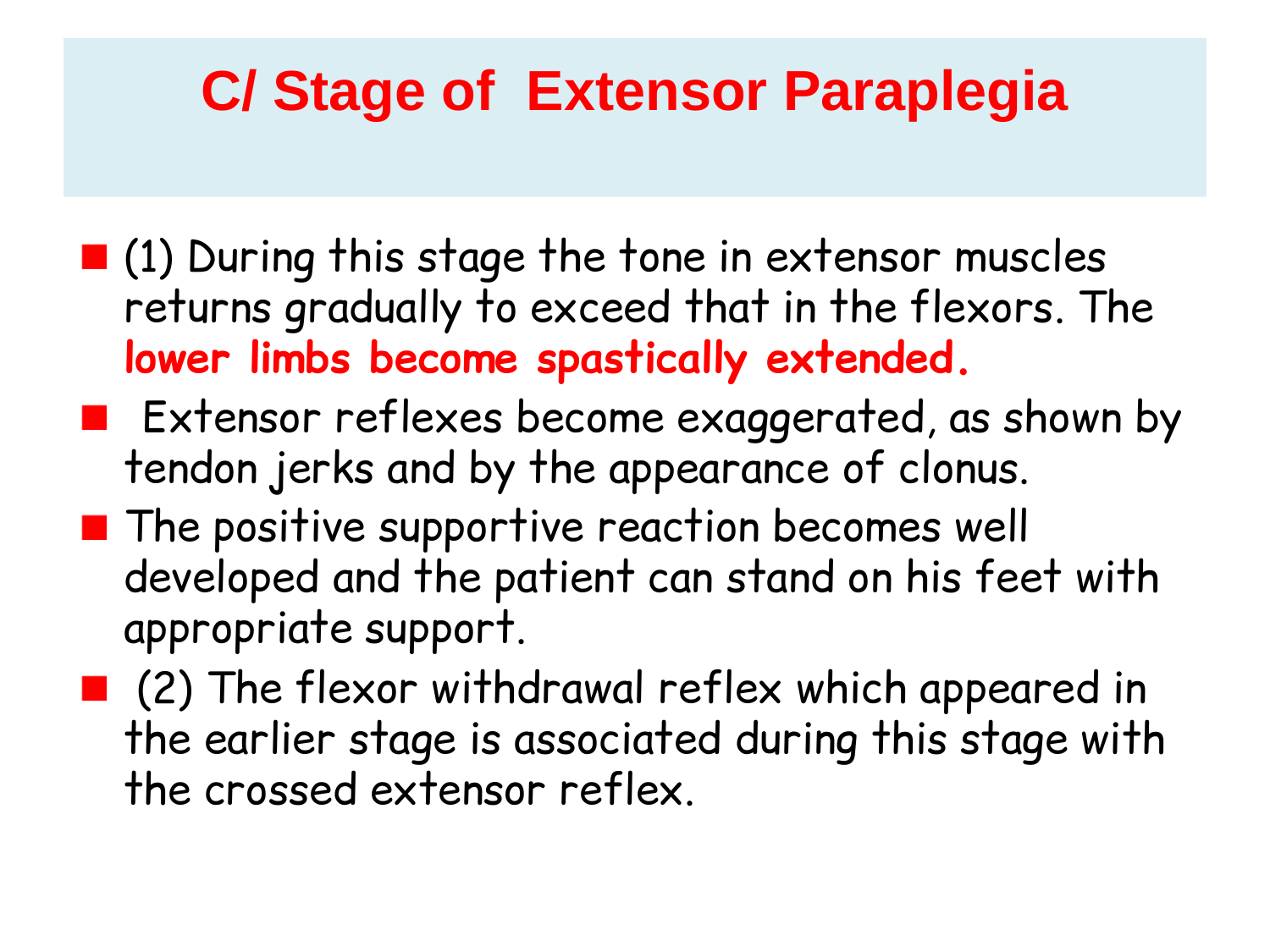

# C/ Stage of  Extensor Paraplegia
(1) During this stage the tone in extensor muscles
returns gradually to exceed that in the flexors. The
lower limbs become spastically extended.
 Extensor reflexes become exaggerated, as shown by tendon jerks and by the appearance of clonus.
The positive supportive reaction becomes well developed and the patient can stand on his feet with appropriate support.
 (2) The flexor withdrawal reflex which appeared in
the earlier stage is associated during this stage with
the crossed extensor reflex.